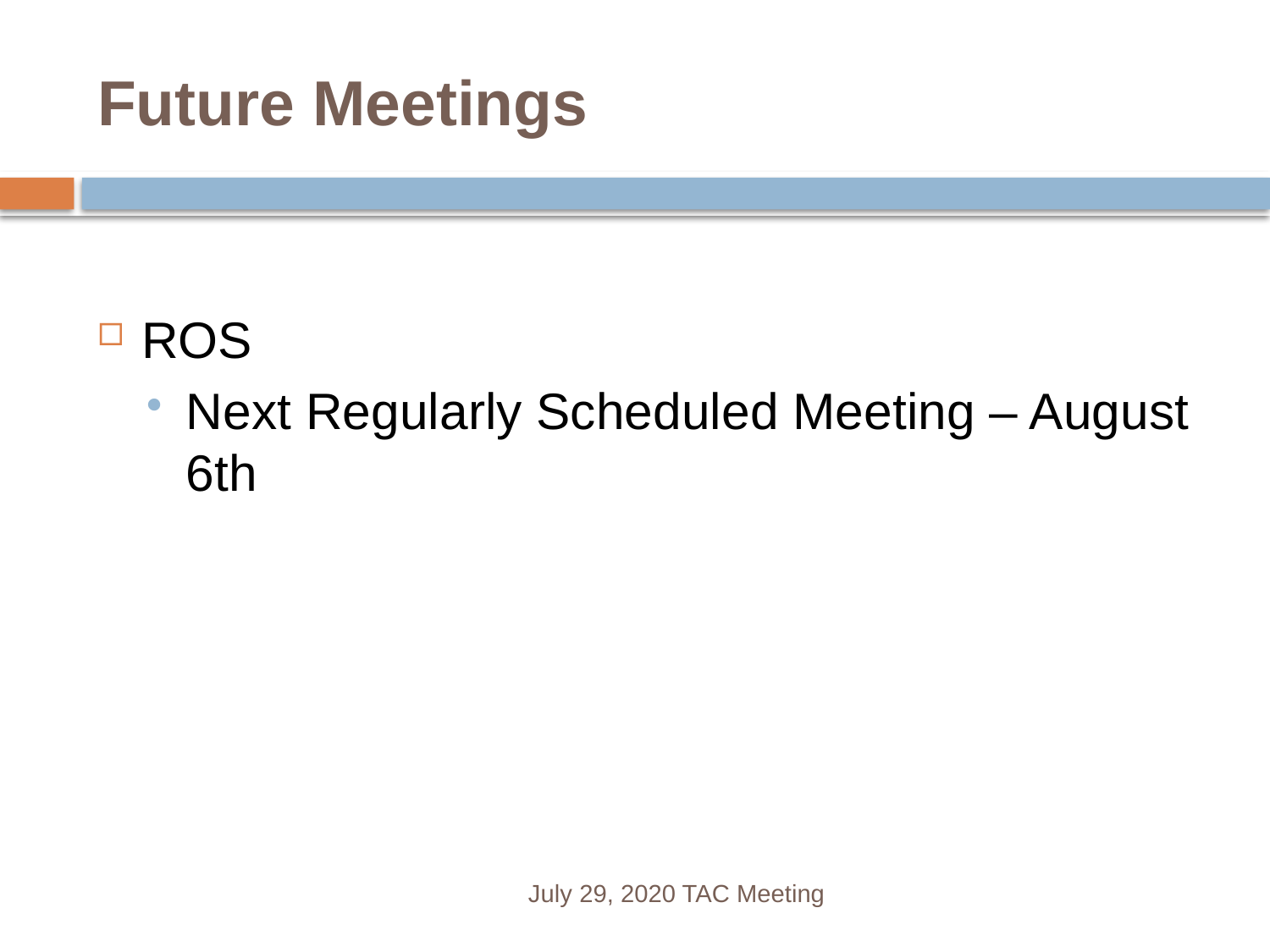

# Future Meetings
ROS
Next Regularly Scheduled Meeting – August  6th

July 29, 2020 TAC Meeting